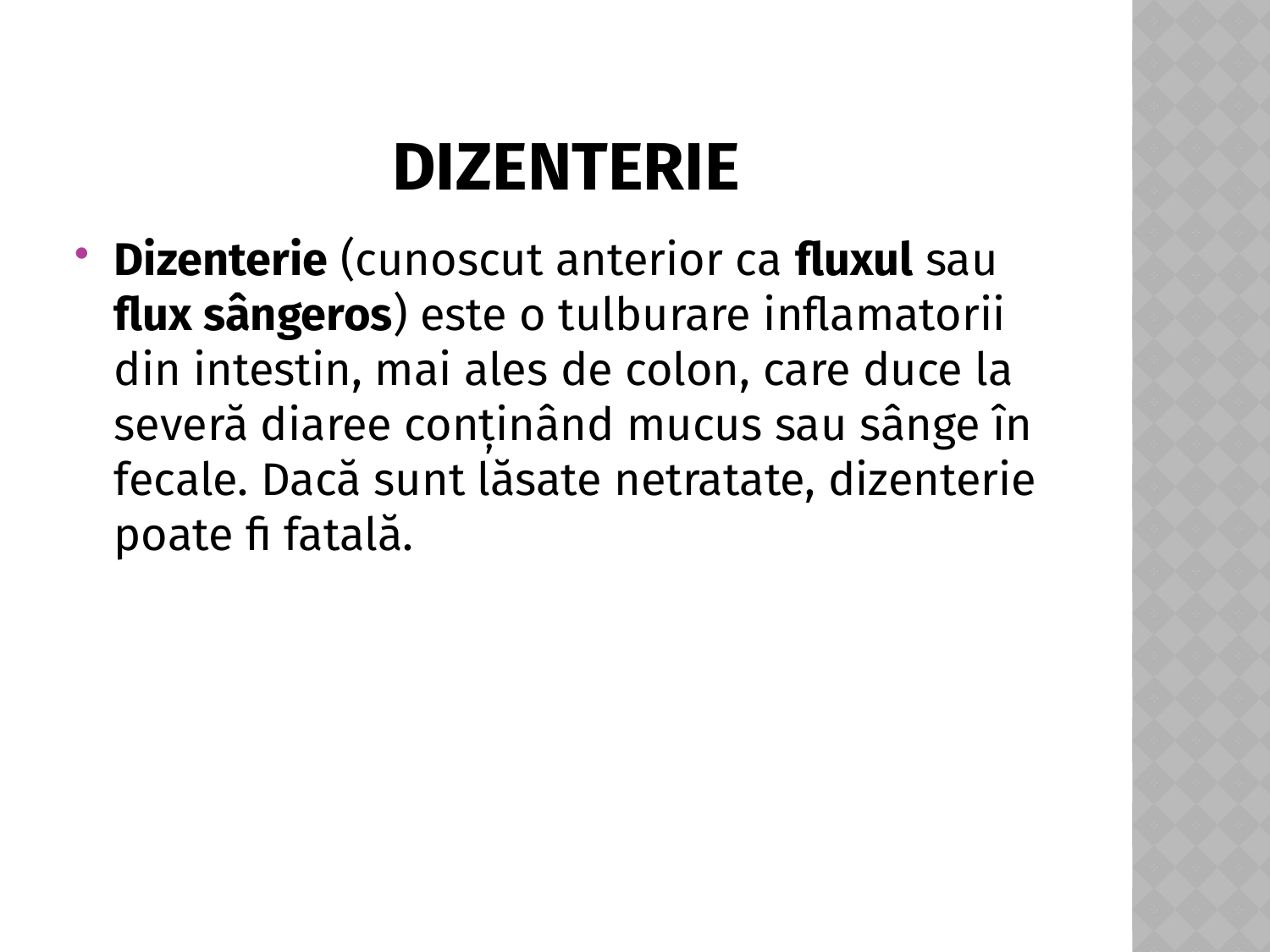

# Dizenterie
Dizenterie (cunoscut anterior ca fluxul sau flux sângeros) este o tulburare inflamatorii din intestin, mai ales de colon, care duce la severă diaree conținând mucus sau sânge în fecale. Dacă sunt lăsate netratate, dizenterie poate fi fatală.